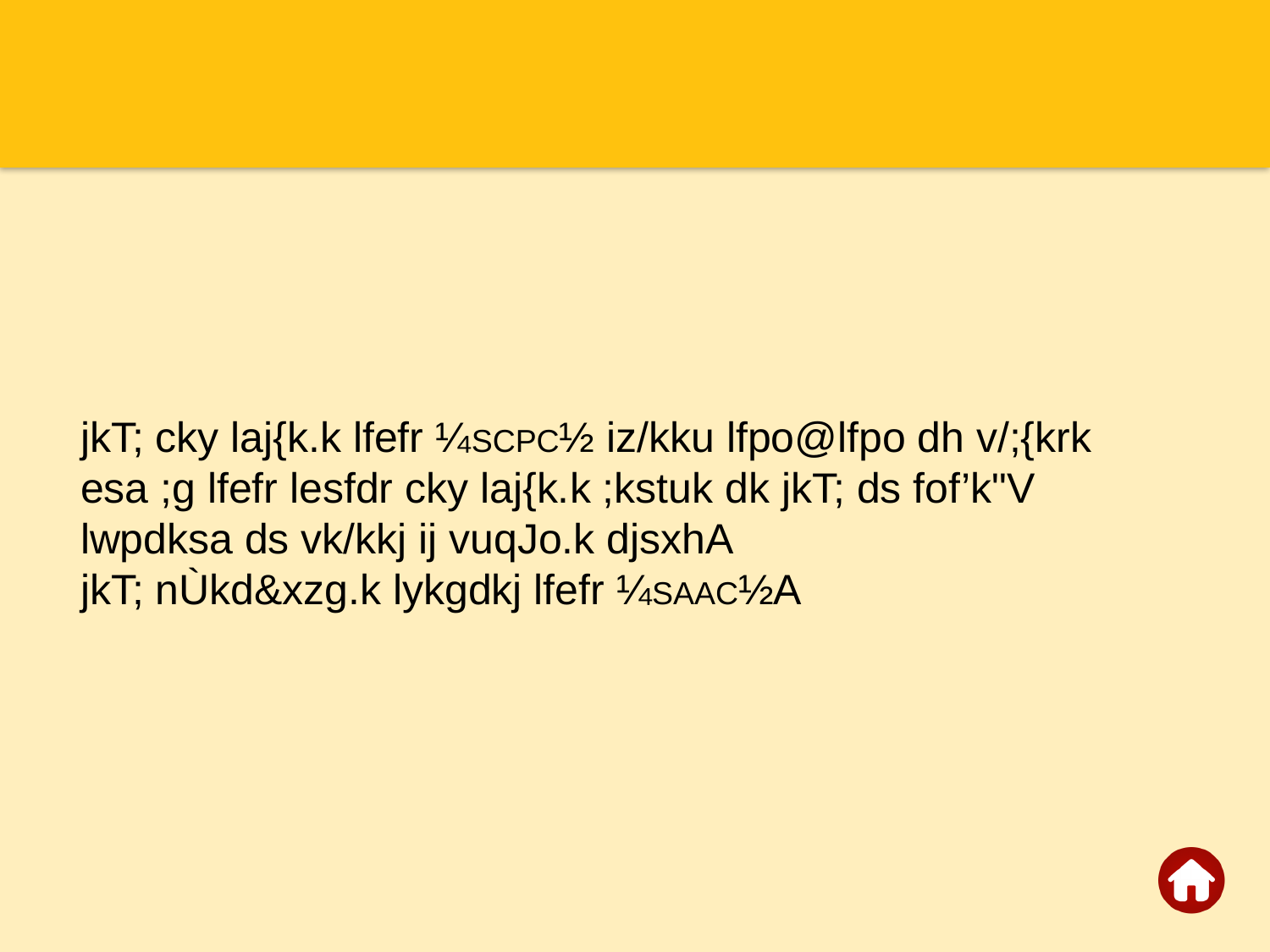

jkT; cky laj{k.k lfefr ¼SCPC½ iz/kku lfpo@lfpo dh v/;{krk esa ;g lfefr lesfdr cky laj{k.k ;kstuk dk jkT; ds fof’k"V lwpdksa ds vk/kkj ij vuqJo.k djsxhA
jkT; nÙkd&xzg.k lykgdkj lfefr ¼SAAC½A